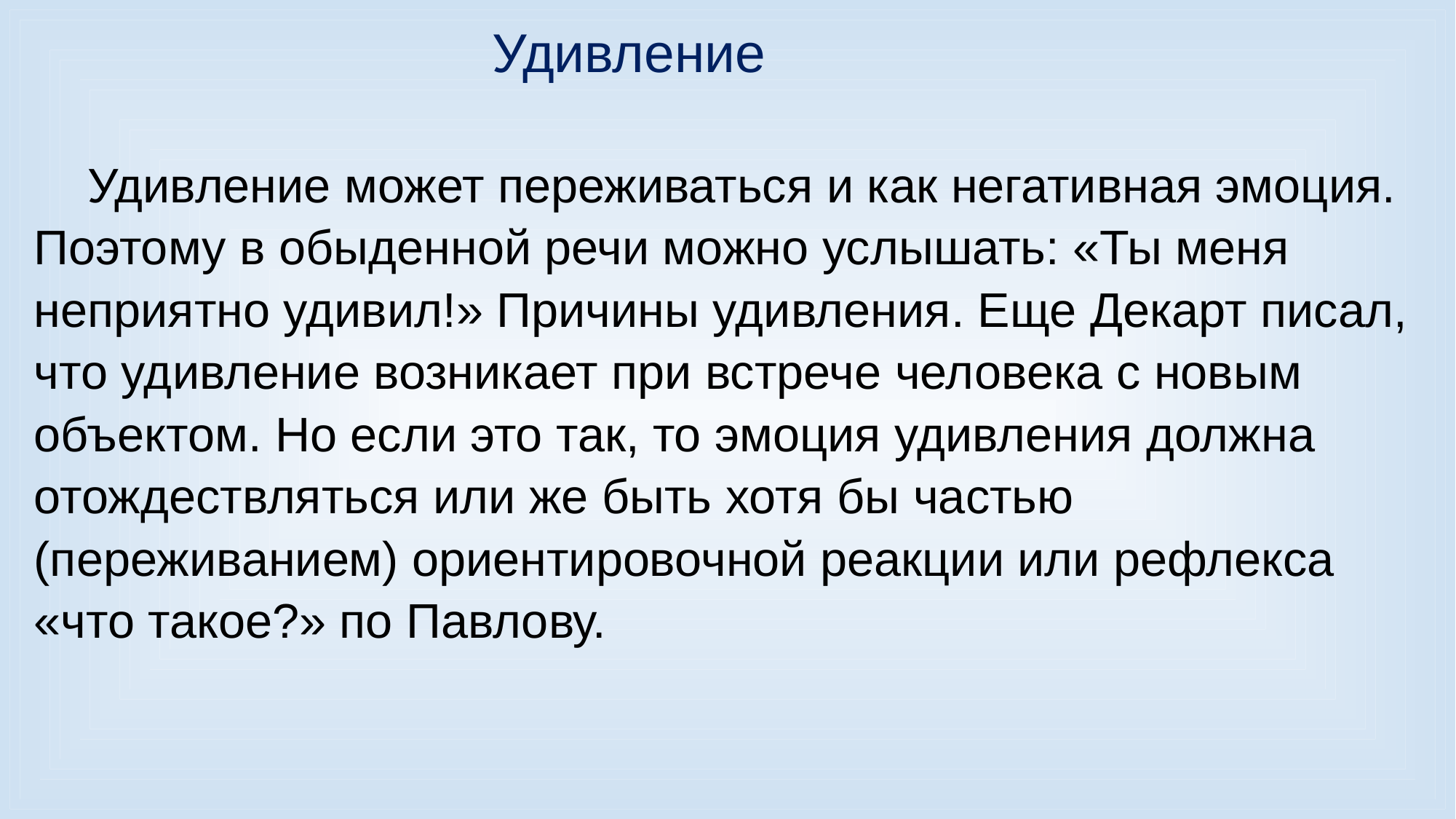

Удивление может переживаться и как негативная эмоция. Поэтому в обыденной речи можно услышать: «Ты меня неприятно удивил!» Причины удивления. Еще Декарт писал, что удивление возникает при встрече человека с новым объектом. Но если это так, то эмоция удивления должна отождествляться или же быть хотя бы частью (переживанием) ориентировочной реакции или рефлекса «что такое?» по Павлову.

Удивление